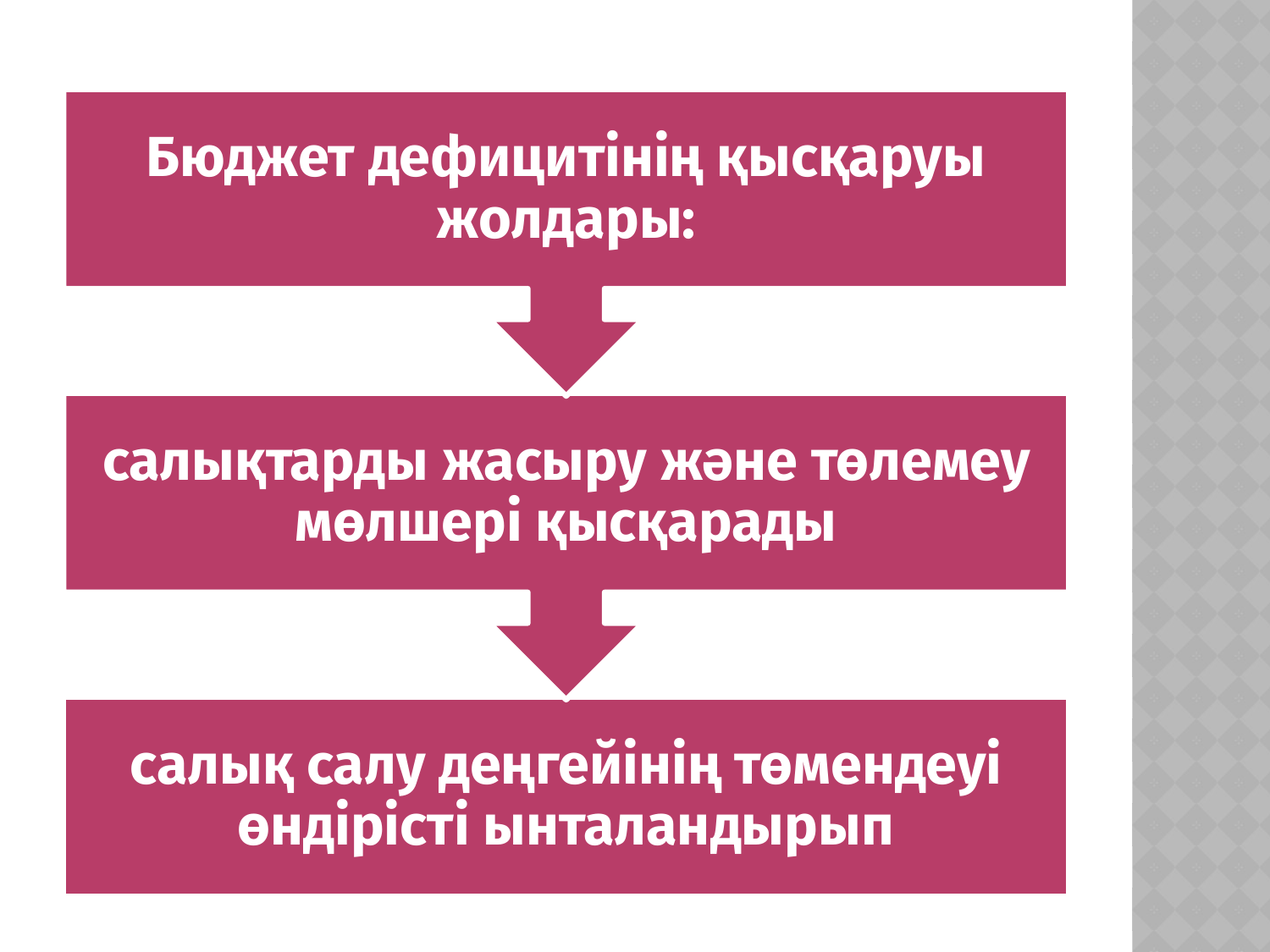

салық салу деңгейінің төмендеуі өндірісті ынталандырып
салықтарды жасыру және төлемеу мөлшері қысқарады
Бюджет дефицитінің қысқаруы жолдары: